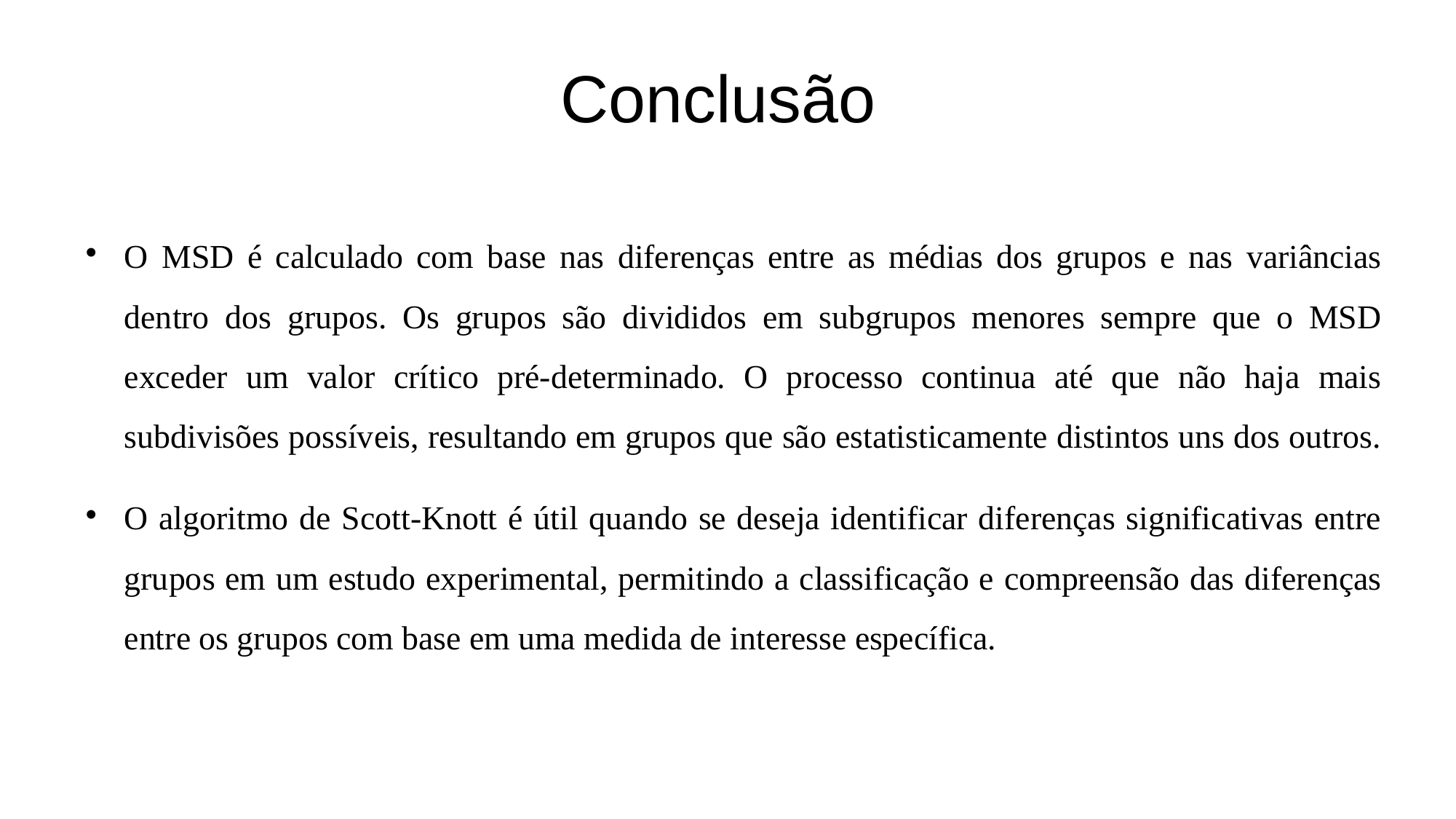

Conclusão
# O MSD é calculado com base nas diferenças entre as médias dos grupos e nas variâncias dentro dos grupos. Os grupos são divididos em subgrupos menores sempre que o MSD exceder um valor crítico pré-determinado. O processo continua até que não haja mais subdivisões possíveis, resultando em grupos que são estatisticamente distintos uns dos outros.
O algoritmo de Scott-Knott é útil quando se deseja identificar diferenças significativas entre grupos em um estudo experimental, permitindo a classificação e compreensão das diferenças entre os grupos com base em uma medida de interesse específica.